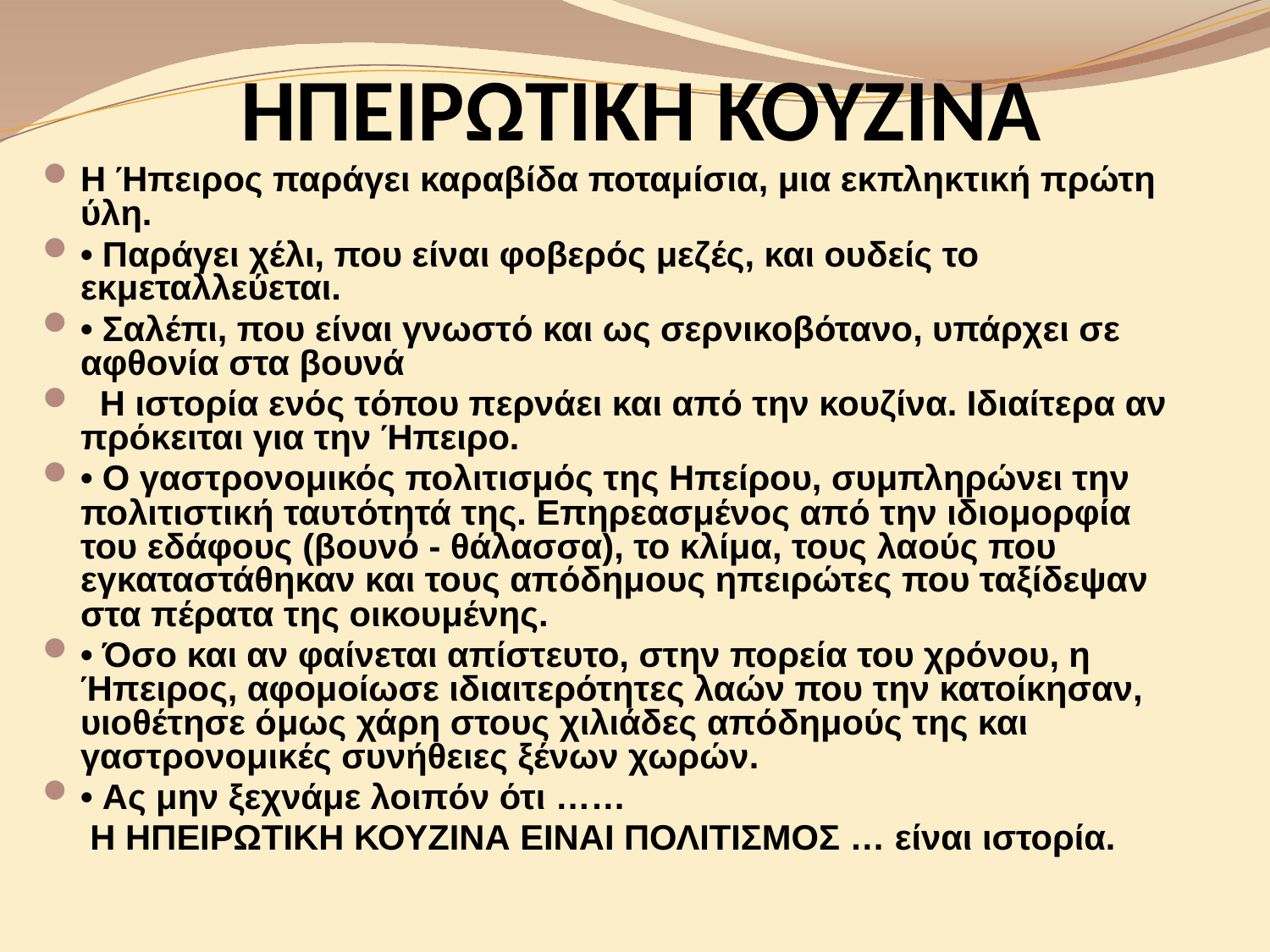

# ΗΠΕΙΡΩΤΙΚΗ ΚΟΥΖΙΝΑ
H Ήπειρος παράγει καραβίδα ποταμίσια, μια εκπληκτική πρώτη ύλη.
• Παράγει χέλι, που είναι φοβερός μεζές, και ουδείς το εκμεταλλεύεται.
• Σαλέπι, που είναι γνωστό και ως σερνικοβότανο, υπάρχει σε αφθονία στα βουνά
  Η ιστορία ενός τόπου περνάει και από την κουζίνα. Ιδιαίτερα αν πρόκειται για την Ήπειρο.
• Ο γαστρονομικός πολιτισμός της Ηπείρου, συμπληρώνει την πολιτιστική ταυτότητά της. Επηρεασμένος από την ιδιομορφία του εδάφους (βουνό - θάλασσα), το κλίμα, τους λαούς που εγκαταστάθηκαν και τους απόδημους ηπειρώτες που ταξίδεψαν στα πέρατα της οικουμένης.
• Όσο και αν φαίνεται απίστευτο, στην πορεία του χρόνου, η Ήπειρος, αφομοίωσε ιδιαιτερότητες λαών που την κατοίκησαν, υιοθέτησε όμως χάρη στους χιλιάδες απόδημούς της και γαστρονομικές συνήθειες ξένων χωρών.
• Ας μην ξεχνάμε λοιπόν ότι ……
	 Η ΗΠΕΙΡΩΤΙΚΗ ΚΟΥΖΙΝΑ ΕΙΝΑΙ ΠΟΛΙΤΙΣΜΟΣ … είναι ιστορία.